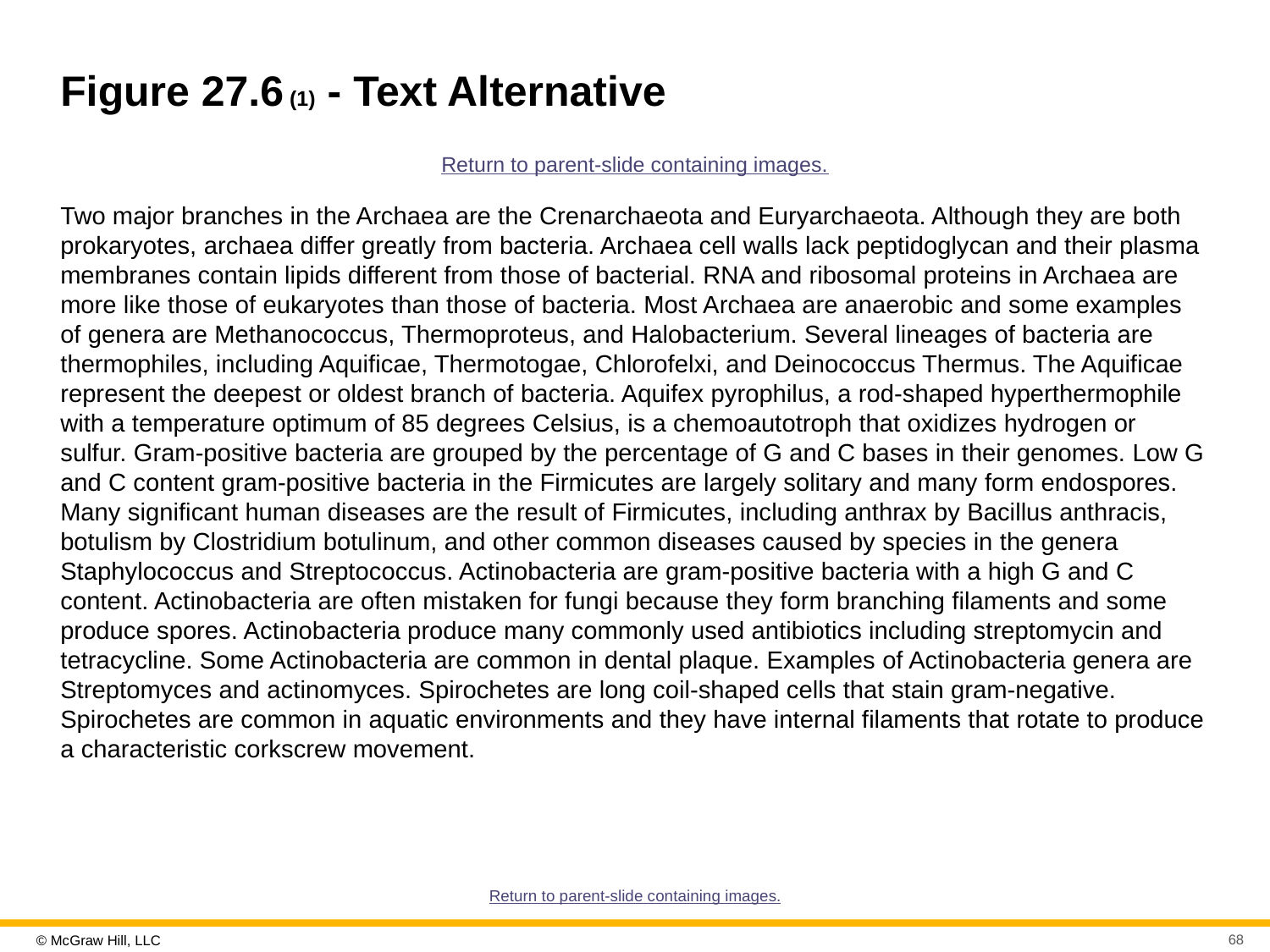

# Figure 27.6 (1) - Text Alternative
Return to parent-slide containing images.
Two major branches in the Archaea are the Crenarchaeota and Euryarchaeota. Although they are both prokaryotes, archaea differ greatly from bacteria. Archaea cell walls lack peptidoglycan and their plasma membranes contain lipids different from those of bacterial. RNA and ribosomal proteins in Archaea are more like those of eukaryotes than those of bacteria. Most Archaea are anaerobic and some examples of genera are Methanococcus, Thermoproteus, and Halobacterium. Several lineages of bacteria are thermophiles, including Aquificae, Thermotogae, Chlorofelxi, and Deinococcus Thermus. The Aquificae represent the deepest or oldest branch of bacteria. Aquifex pyrophilus, a rod-shaped hyperthermophile with a temperature optimum of 85 degrees Celsius, is a chemoautotroph that oxidizes hydrogen or sulfur. Gram-positive bacteria are grouped by the percentage of G and C bases in their genomes. Low G and C content gram-positive bacteria in the Firmicutes are largely solitary and many form endospores. Many significant human diseases are the result of Firmicutes, including anthrax by Bacillus anthracis, botulism by Clostridium botulinum, and other common diseases caused by species in the genera Staphylococcus and Streptococcus. Actinobacteria are gram-positive bacteria with a high G and C content. Actinobacteria are often mistaken for fungi because they form branching filaments and some produce spores. Actinobacteria produce many commonly used antibiotics including streptomycin and tetracycline. Some Actinobacteria are common in dental plaque. Examples of Actinobacteria genera are Streptomyces and actinomyces. Spirochetes are long coil-shaped cells that stain gram-negative. Spirochetes are common in aquatic environments and they have internal filaments that rotate to produce a characteristic corkscrew movement.
Return to parent-slide containing images.
68